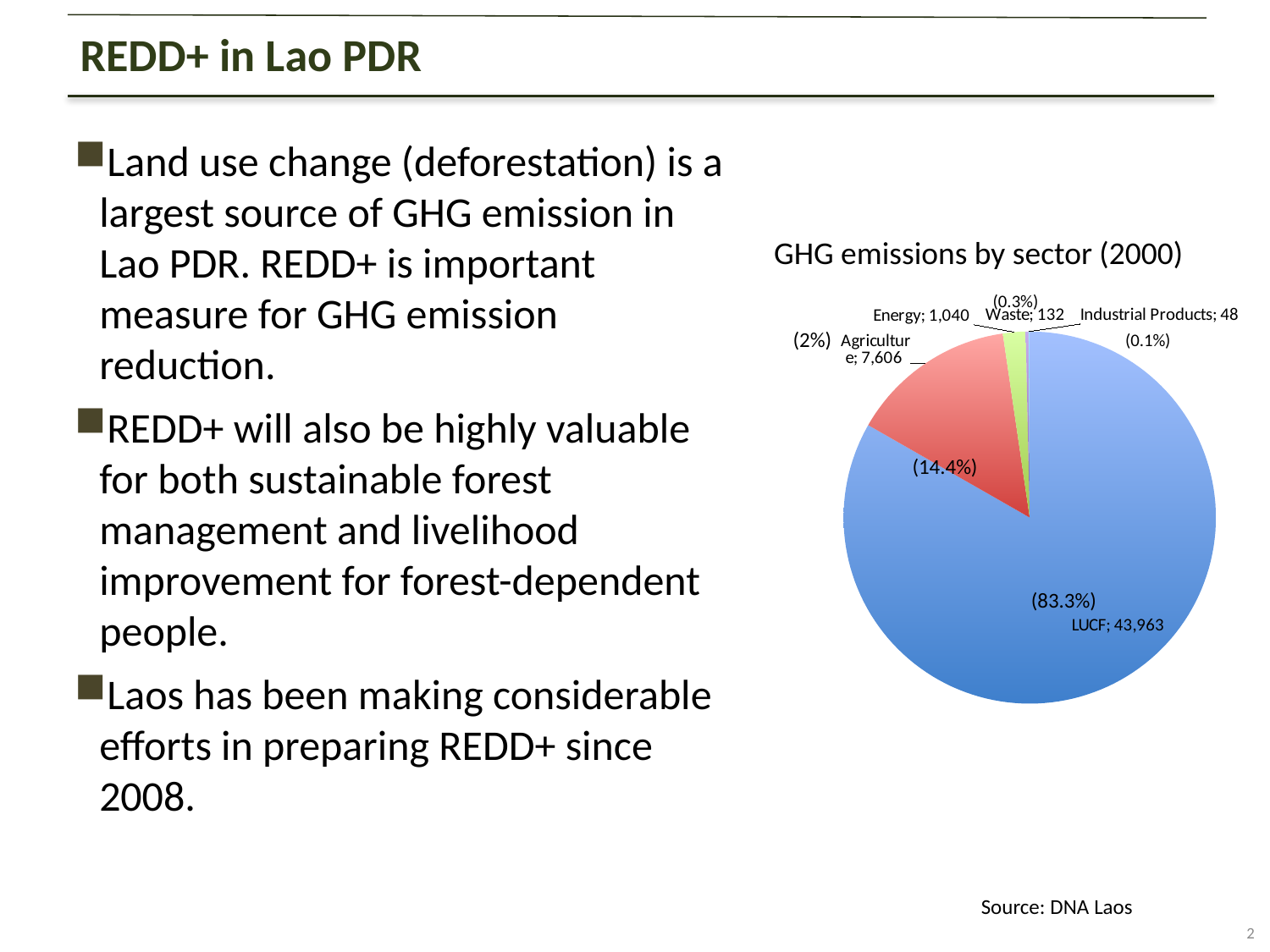

REDD+ in Lao PDR
Land use change (deforestation) is a largest source of GHG emission in Lao PDR. REDD+ is important measure for GHG emission reduction.
REDD+ will also be highly valuable for both sustainable forest management and livelihood improvement for forest-dependent people.
Laos has been making considerable efforts in preparing REDD+ since 2008.
GHG emissions by sector (2000)
(0.3%)

### Chart

| Category |  |
|---|---|
| LUCF | 43963.0 |
| Agriculture | 7606.0 |
| Energy | 1040.0 |
| Waste | 132.0 |
| Industrial Products | 48.0 |
(2%)
(0.1%)
(14.4%)
(83.3%)
Source: DNA Laos
2